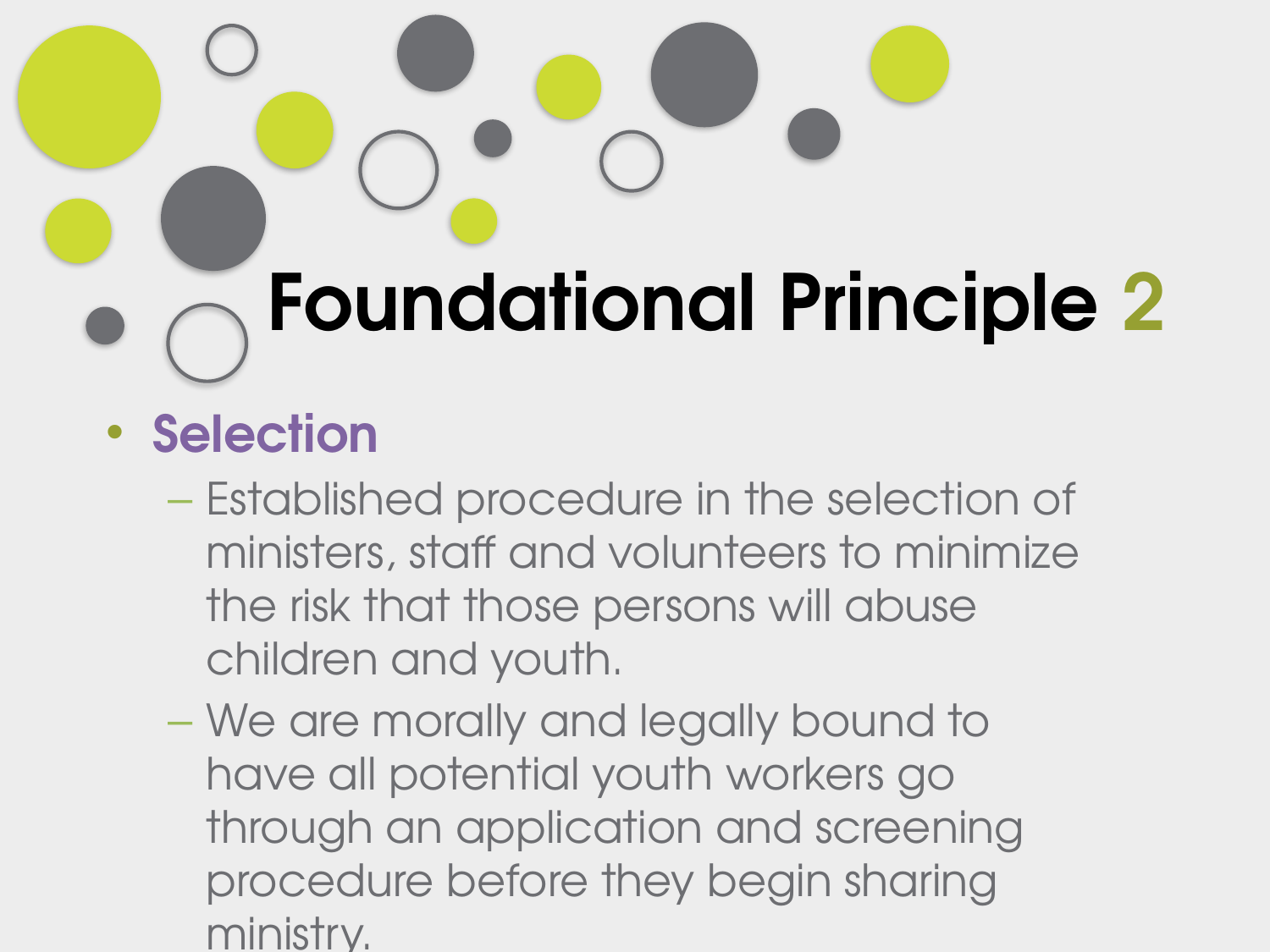

# Foundational Principle 2
Selection
Established procedure in the selection of ministers, staff and volunteers to minimize the risk that those persons will abuse children and youth.
We are morally and legally bound to have all potential youth workers go through an application and screening procedure before they begin sharing ministry.